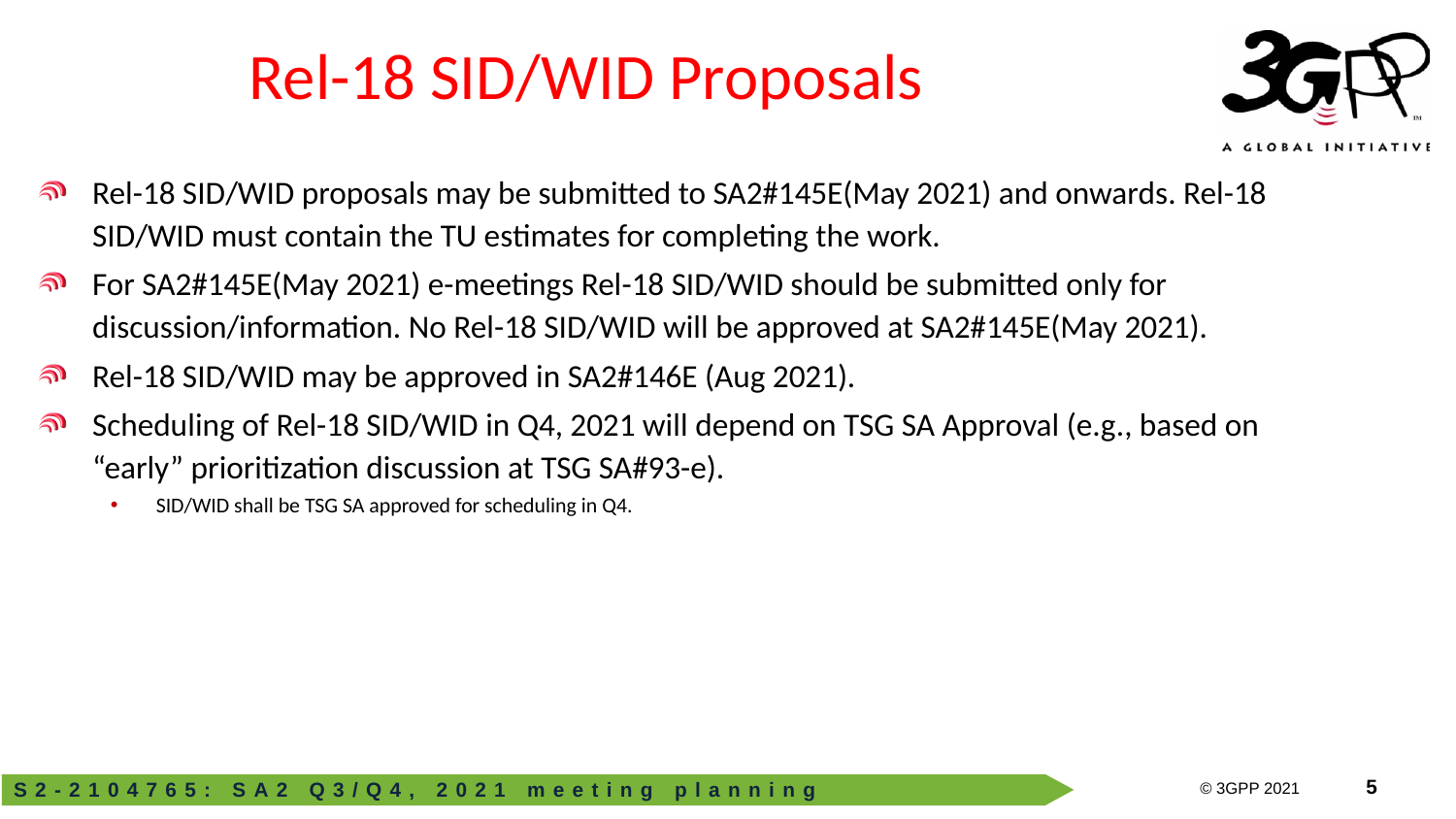

# Rel-18 SID/WID Proposals
Rel-18 SID/WID proposals may be submitted to SA2#145E(May 2021) and onwards. Rel-18 SID/WID must contain the TU estimates for completing the work.
For SA2#145E(May 2021) e-meetings Rel-18 SID/WID should be submitted only for discussion/information. No Rel-18 SID/WID will be approved at SA2#145E(May 2021).
Rel-18 SID/WID may be approved in SA2#146E (Aug 2021).
Scheduling of Rel-18 SID/WID in Q4, 2021 will depend on TSG SA Approval (e.g., based on “early” prioritization discussion at TSG SA#93-e).
SID/WID shall be TSG SA approved for scheduling in Q4.